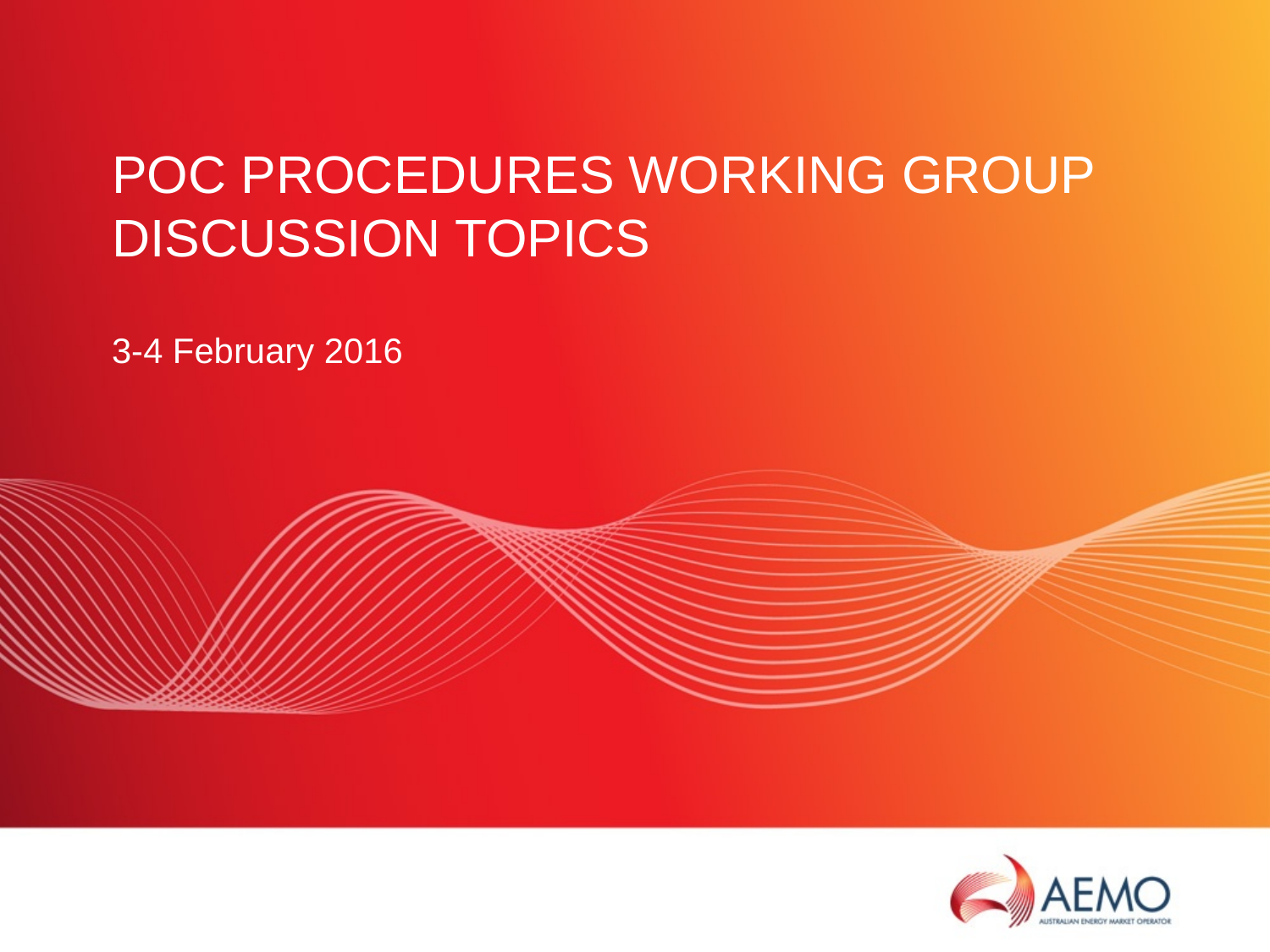

# POC Procedures Working Group Discussion Topics
3-4 February 2016